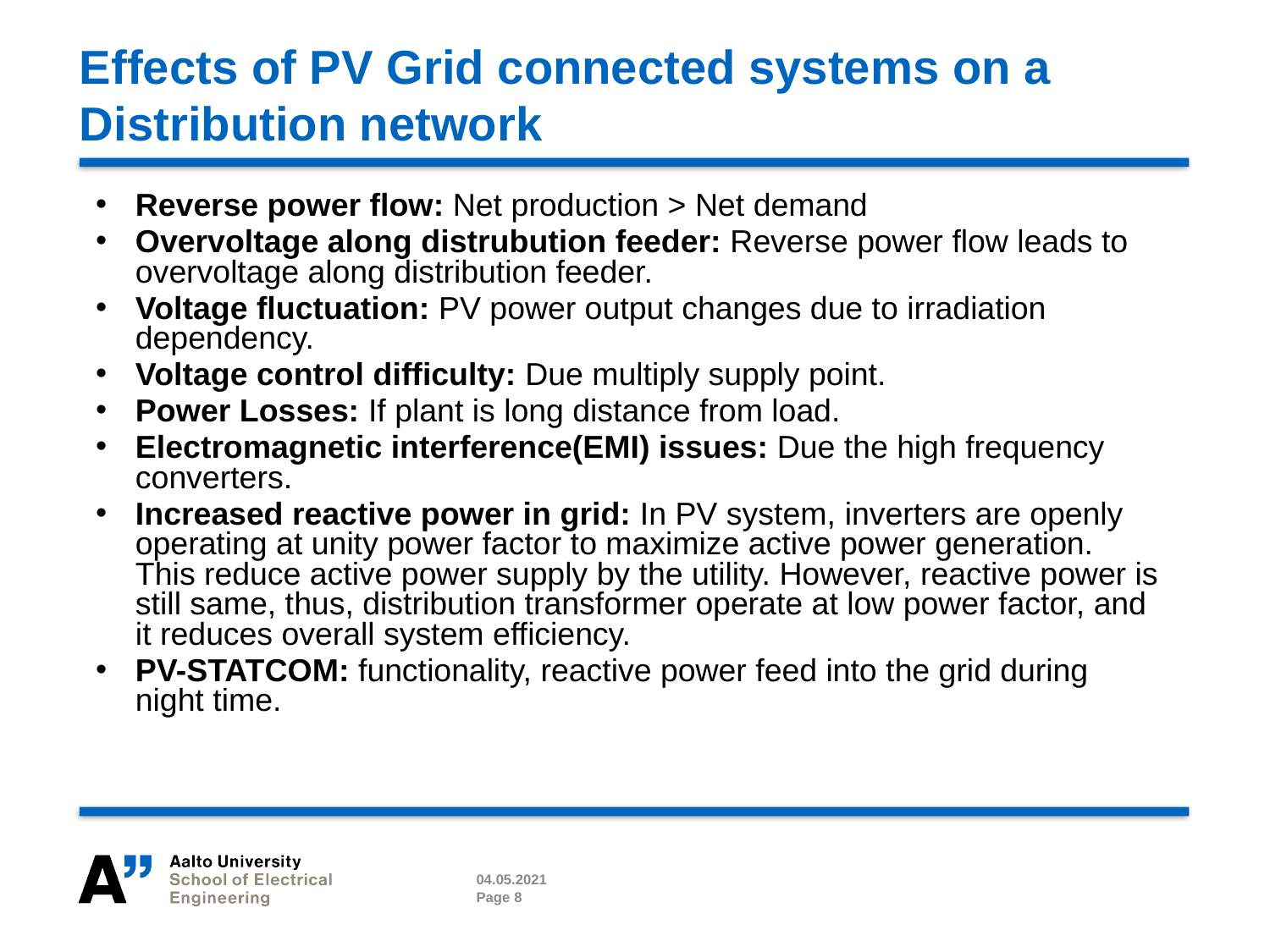

# Effects of PV Grid connected systems on a Distribution network
Reverse power flow: Net production > Net demand
Overvoltage along distrubution feeder: Reverse power flow leads to overvoltage along distribution feeder.
Voltage fluctuation: PV power output changes due to irradiation dependency.
Voltage control difficulty: Due multiply supply point.
Power Losses: If plant is long distance from load.
Electromagnetic interference(EMI) issues: Due the high frequency converters.
Increased reactive power in grid: In PV system, inverters are openly operating at unity power factor to maximize active power generation. This reduce active power supply by the utility. However, reactive power is still same, thus, distribution transformer operate at low power factor, and it reduces overall system efficiency.
PV-STATCOM: functionality, reactive power feed into the grid during night time.

04.05.2021
Page 8